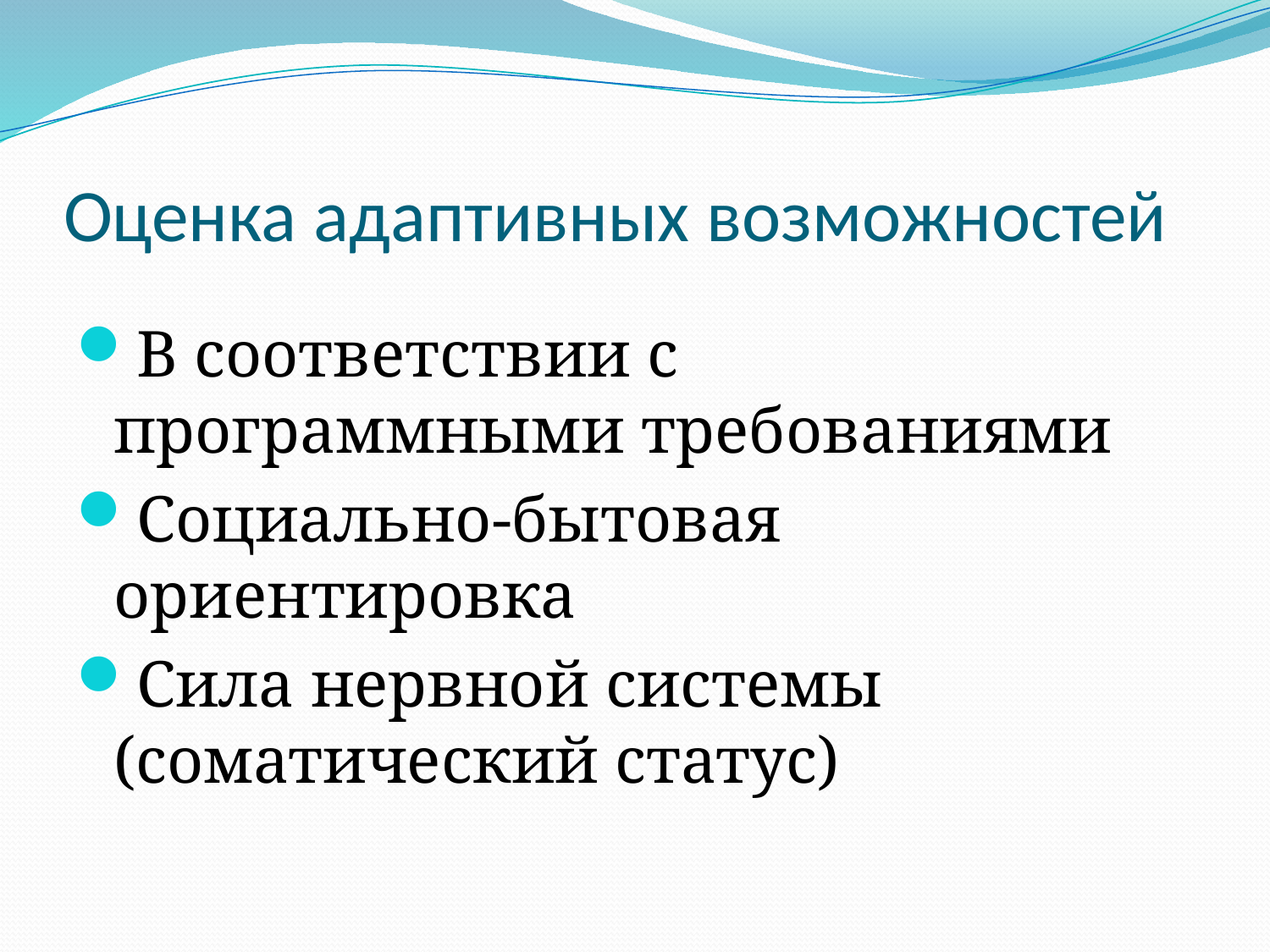

# Оценка адаптивных возможностей
В соответствии с программными требованиями
Социально-бытовая ориентировка
Сила нервной системы (соматический статус)